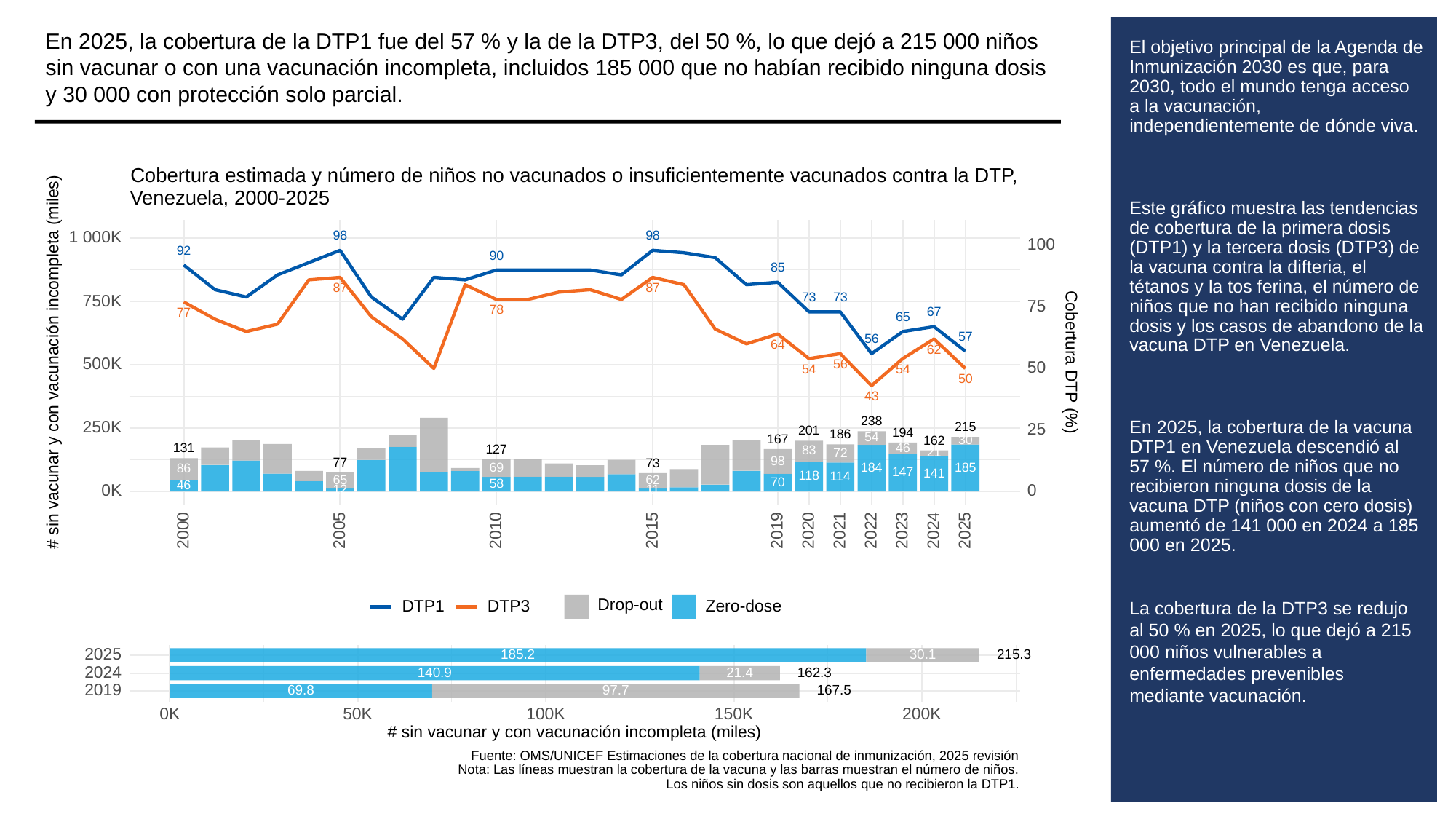

En 2025, la cobertura de la DTP1 fue del 57 % y la de la DTP3, del 50 %, lo que dejó a 215 000 niños sin vacunar o con una vacunación incompleta, incluidos 185 000 que no habían recibido ninguna dosis y 30 000 con protección solo parcial.
# El objetivo principal de la Agenda de Inmunización 2030 es que, para 2030, todo el mundo tenga acceso a la vacunación, independientemente de dónde viva.

Este gráfico muestra las tendencias de cobertura de la primera dosis (DTP1) y la tercera dosis (DTP3) de la vacuna contra la difteria, el tétanos y la tos ferina, el número de niños que no han recibido ninguna dosis y los casos de abandono de la vacuna DTP en Venezuela.

En 2025, la cobertura de la vacuna DTP1 en Venezuela descendió al 57 %. El número de niños que no recibieron ninguna dosis de la vacuna DTP (niños con cero dosis) aumentó de 141 000 en 2024 a 185 000 en 2025.

La cobertura de la DTP3 se redujo al 50 % en 2025, lo que dejó a 215 000 niños vulnerables a enfermedades prevenibles mediante vacunación.

Cobertura estimada y número de niños no vacunados o insuficientemente vacunados contra la DTP,
Venezuela, 2000-2025

98
98
1 000K

100
92

90
85

87
87
73
73
750K
75

78
67
77
65
57

56
64
62
# sin vacunar y con vacunación incompleta (miles)
Cobertura DTP (%)
500K
56
50

54
54
50
43

238

250K
215
25
201

194
186

54
167

30
162

46

131

127
83

21
72

98

77
73

185
69
184

86

147
141

118

114

65
62

70
58

46

0K
0
12
11

2023
2000
2005
2010
2015
2019
2020
2021
2022
2024
2025

Drop-out
DTP3
Zero-dose
DTP1

2025
30.1
215.3
185.2

2024
162.3
140.9
21.4

2019
69.8
97.7
167.5

0K
50K
100K
150K
200K
# sin vacunar y con vacunación incompleta (miles)
Fuente: OMS/UNICEF Estimaciones de la cobertura nacional de inmunización, 2025 revisión
Nota: Las líneas muestran la cobertura de la vacuna y las barras muestran el número de niños.
Los niños sin dosis son aquellos que no recibieron la DTP1.